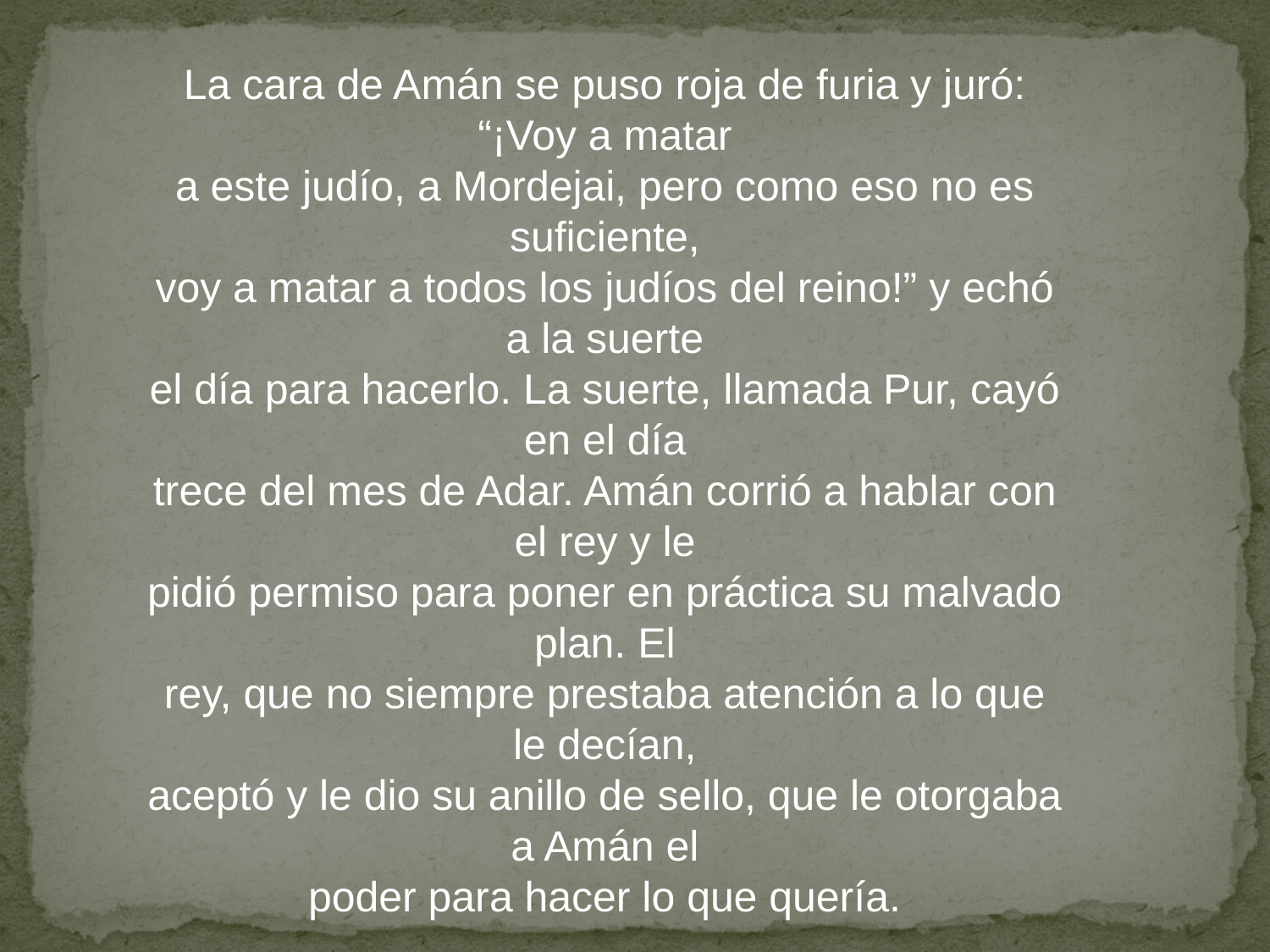

La cara de Amán se puso roja de furia y juró: “¡Voy a matar
a este judío, a Mordejai, pero como eso no es suficiente,
voy a matar a todos los judíos del reino!” y echó a la suerte
el día para hacerlo. La suerte, llamada Pur, cayó en el día
trece del mes de Adar. Amán corrió a hablar con el rey y le
pidió permiso para poner en práctica su malvado plan. El
rey, que no siempre prestaba atención a lo que le decían,
aceptó y le dio su anillo de sello, que le otorgaba a Amán el
poder para hacer lo que quería.